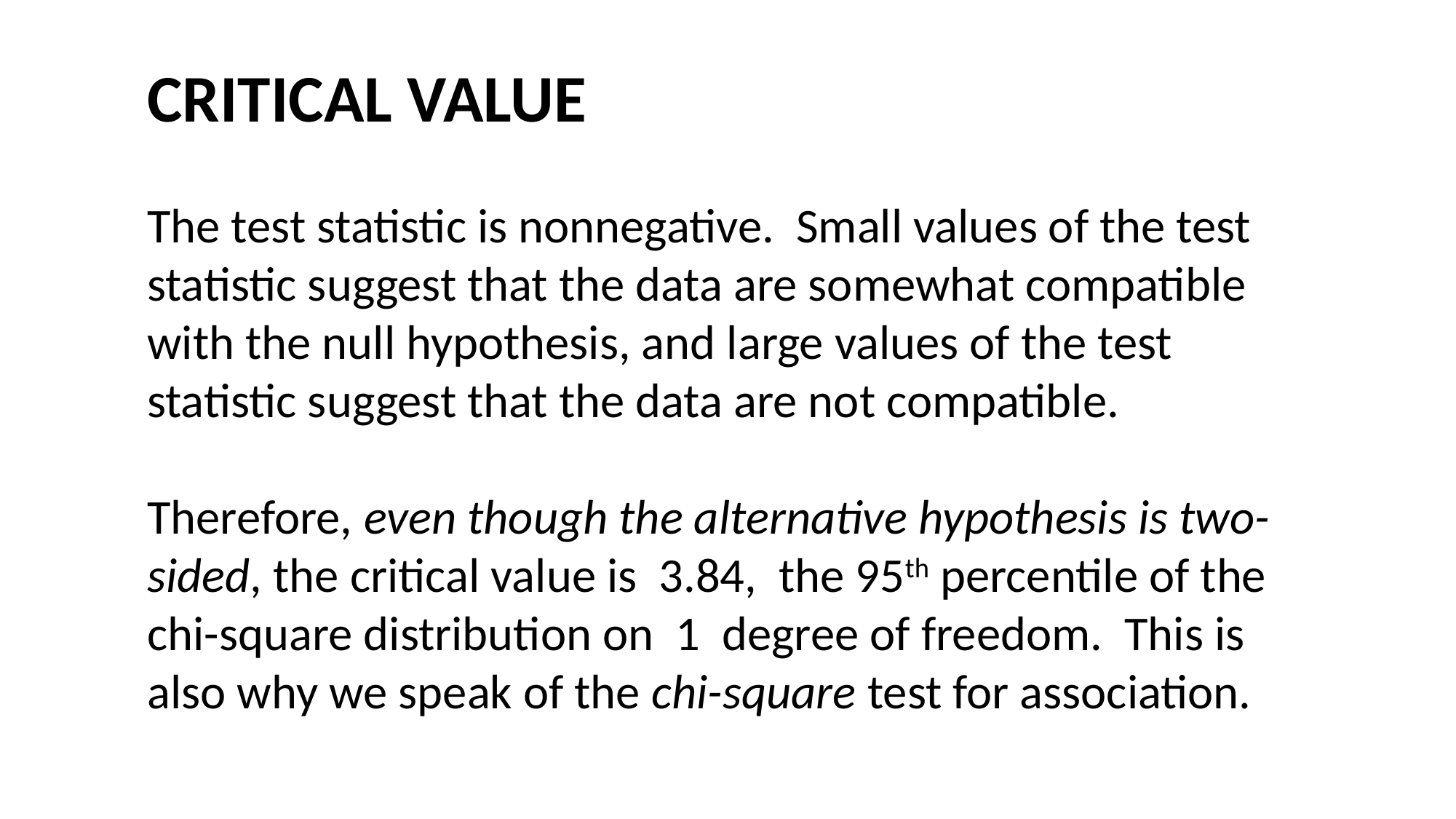

#
CRITICAL VALUE

The test statistic is nonnegative.  Small values of the test statistic suggest that the data are somewhat compatible with the null hypothesis, and large values of the test statistic suggest that the data are not compatible.

Therefore, even though the alternative hypothesis is two-sided, the critical value is  3.84,  the 95th percentile of the chi-square distribution on  1  degree of freedom.  This is also why we speak of the chi-square test for association.